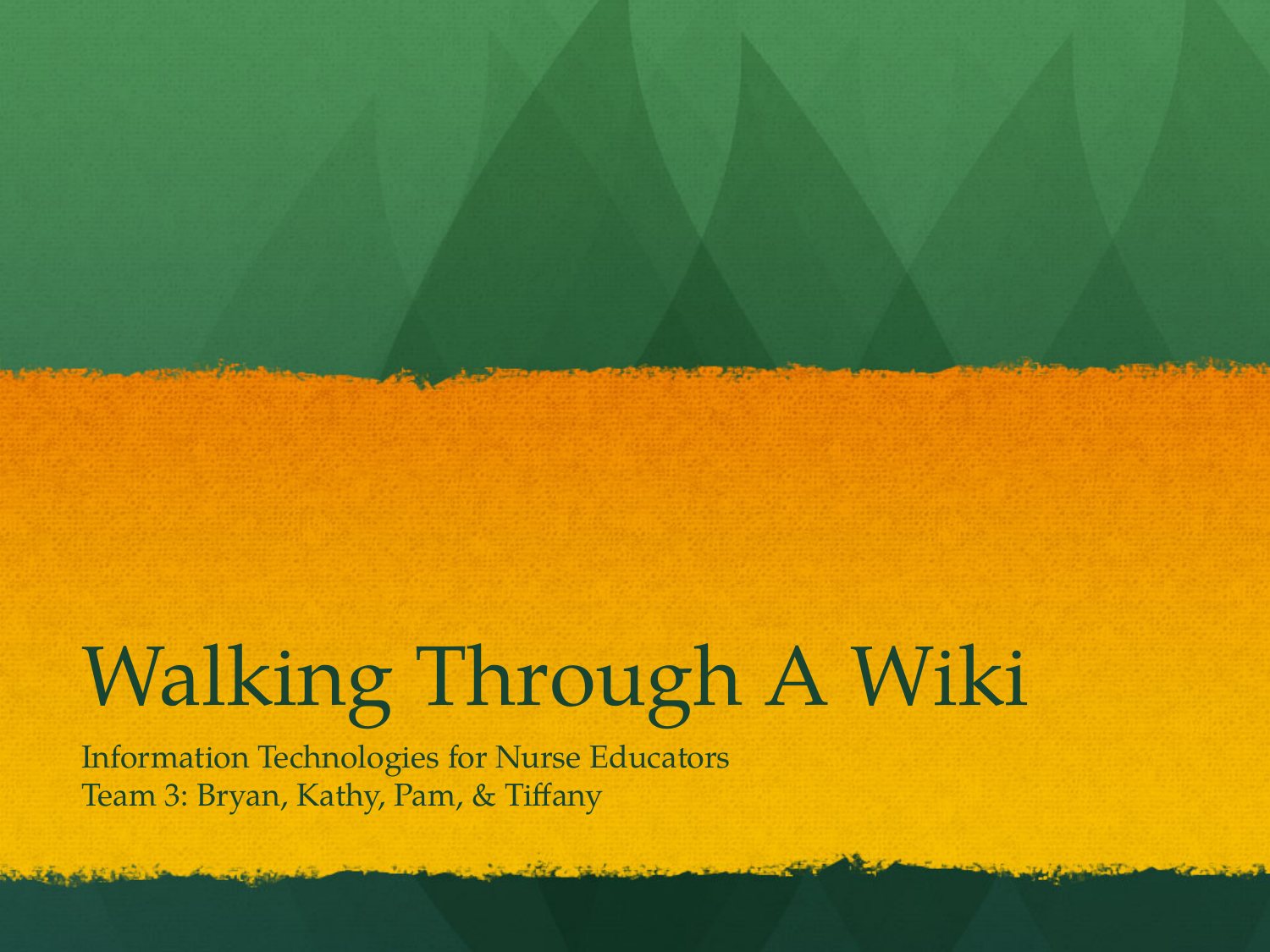

# Walking Through A Wiki
Information Technologies for Nurse Educators
Team 3: Bryan, Kathy, Pam, & Tiffany